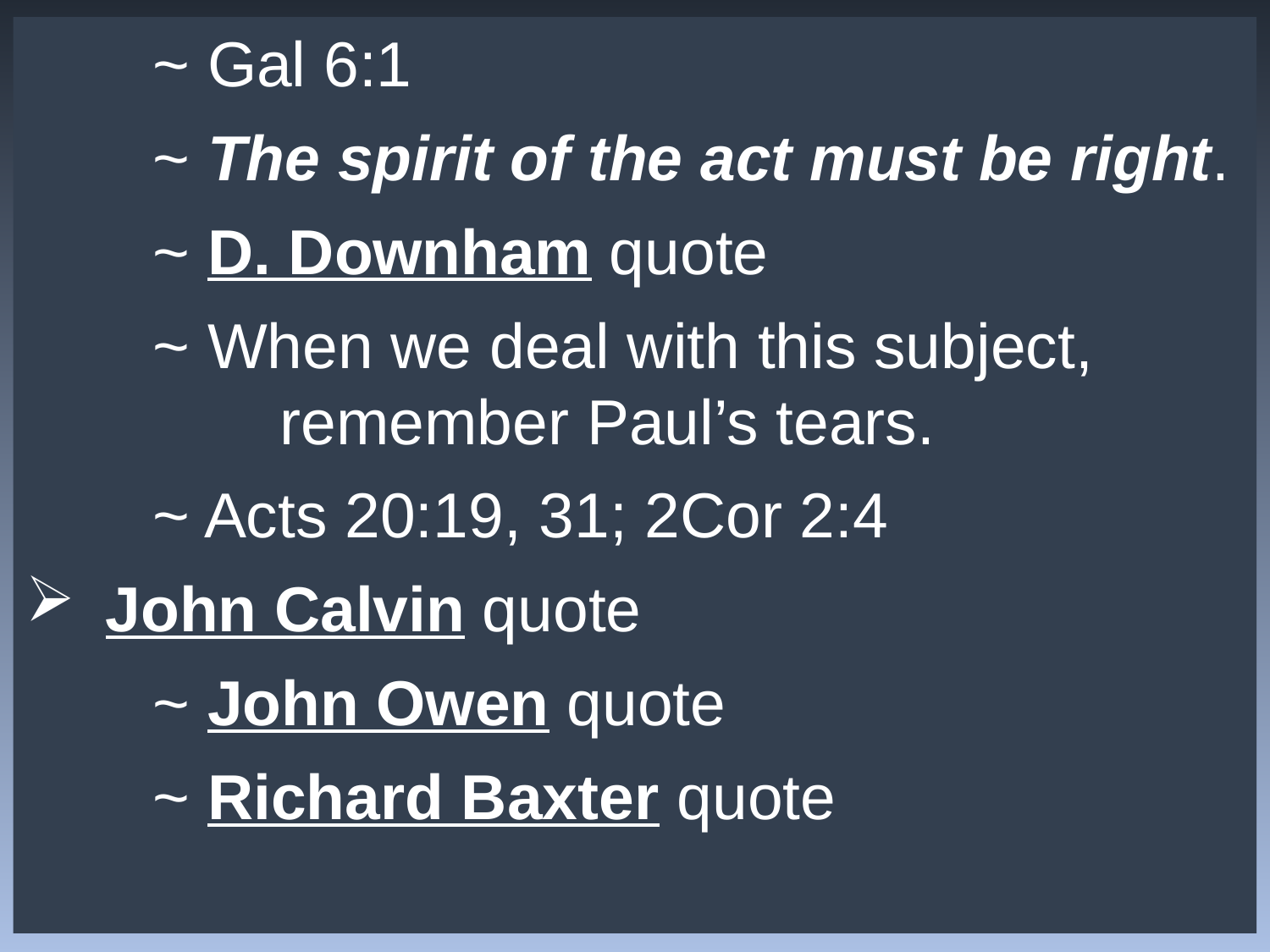

~ Gal 6:1
	~ The spirit of the act must be right.
	~ D. Downham quote
	~ When we deal with this subject, 			remember Paul’s tears.
	~ Acts 20:19, 31; 2Cor 2:4
John Calvin quote
	~ John Owen quote
	~ Richard Baxter quote